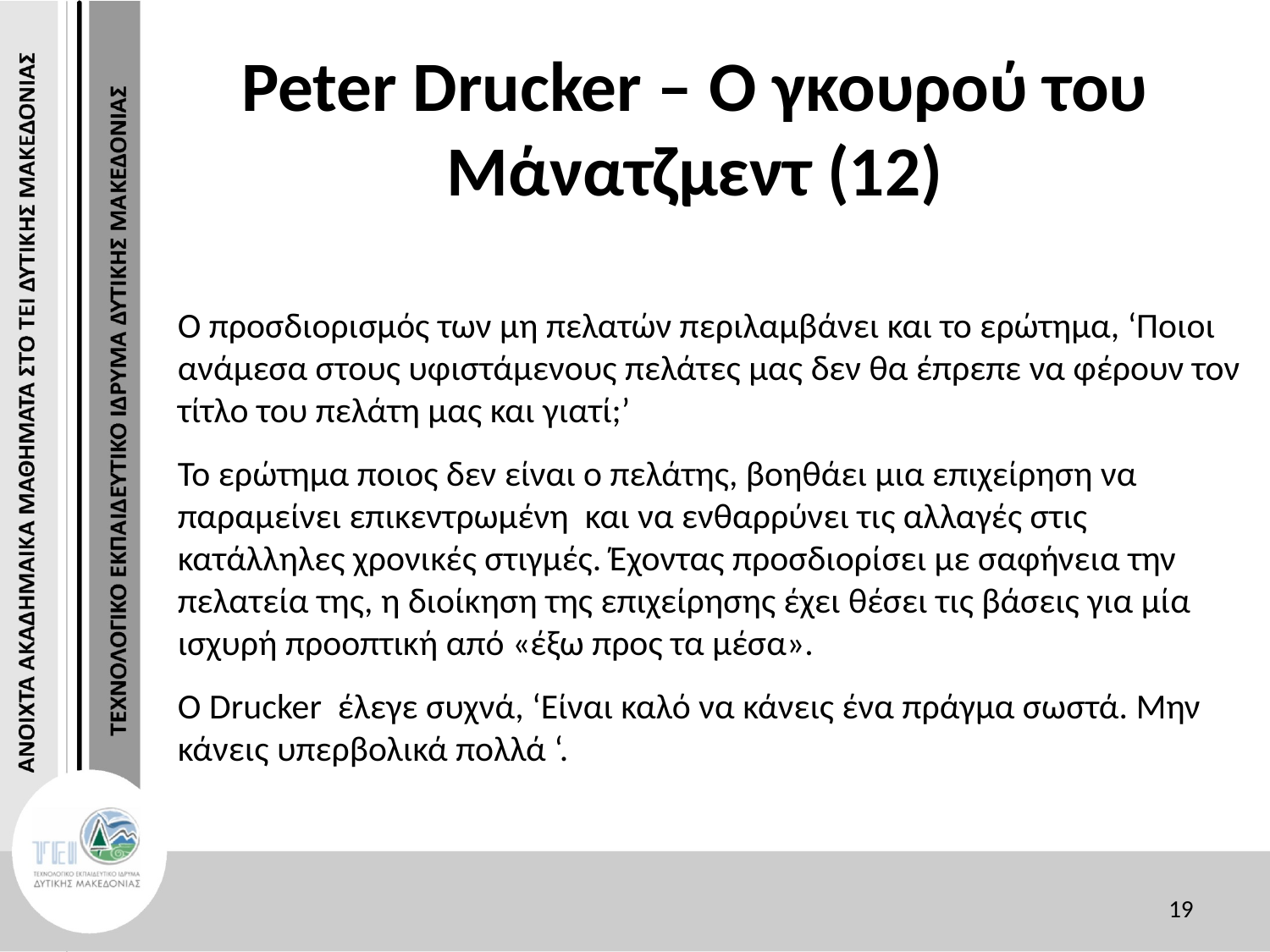

# Peter Drucker – Ο γκουρού του Μάνατζμεντ (12)
Ο προσδιορισμός των μη πελατών περιλαμβάνει και το ερώτημα, ‘Ποιοι ανάμεσα στους υφιστάμενους πελάτες μας δεν θα έπρεπε να φέρουν τον τίτλο του πελάτη μας και γιατί;’
Το ερώτημα ποιος δεν είναι ο πελάτης, βοηθάει μια επιχείρηση να παραμείνει επικεντρωμένη  και να ενθαρρύνει τις αλλαγές στις κατάλληλες χρονικές στιγμές. Έχοντας προσδιορίσει με σαφήνεια την πελατεία της, η διοίκηση της επιχείρησης έχει θέσει τις βάσεις για μία ισχυρή προοπτική από «έξω προς τα μέσα».
Ο Drucker  έλεγε συχνά, ‘Είναι καλό να κάνεις ένα πράγμα σωστά. Μην κάνεις υπερβολικά πολλά ‘.
19